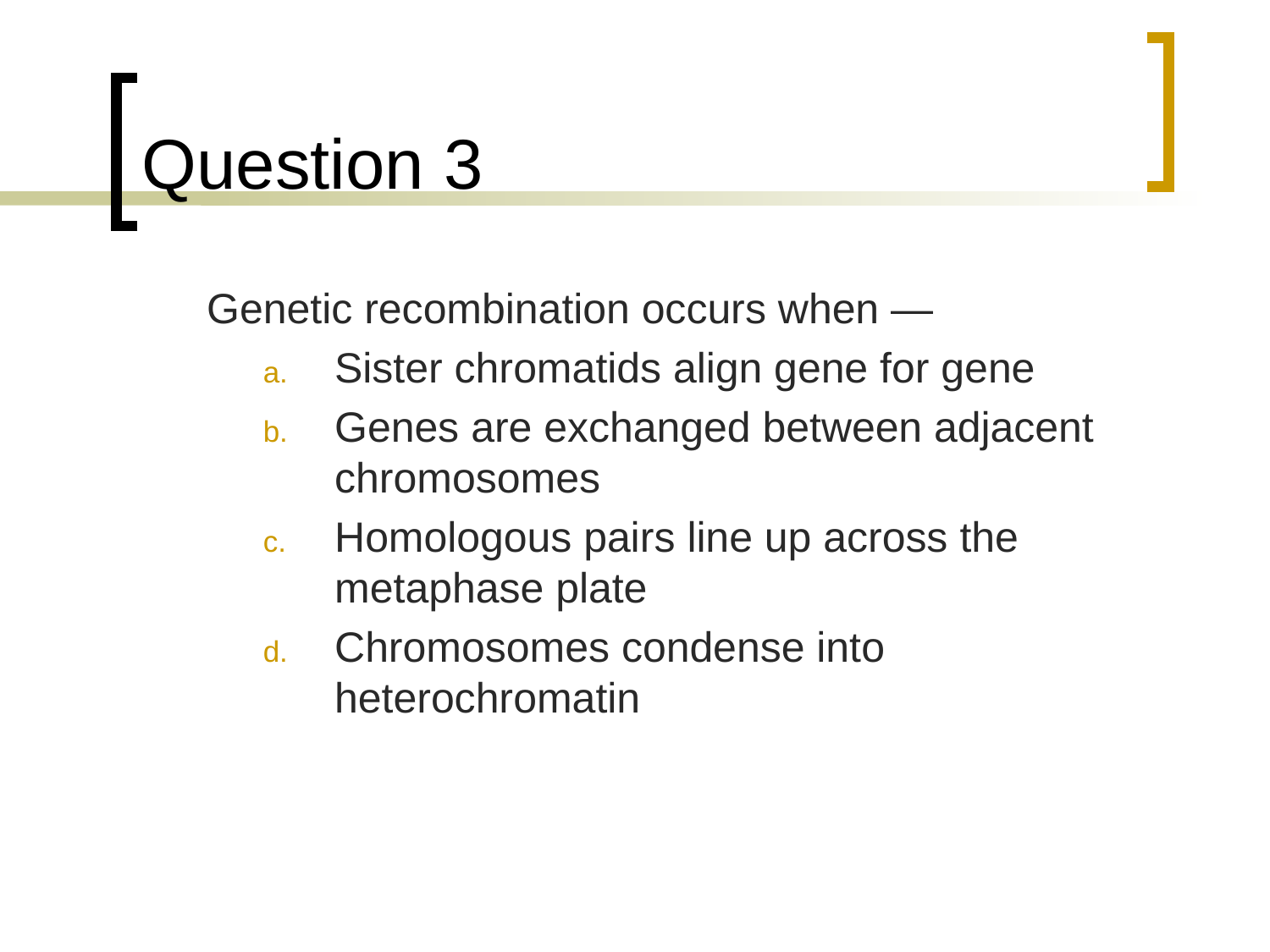

# Question 3
	Genetic recombination occurs when —
Sister chromatids align gene for gene
Genes are exchanged between adjacent chromosomes
Homologous pairs line up across the metaphase plate
Chromosomes condense into heterochromatin